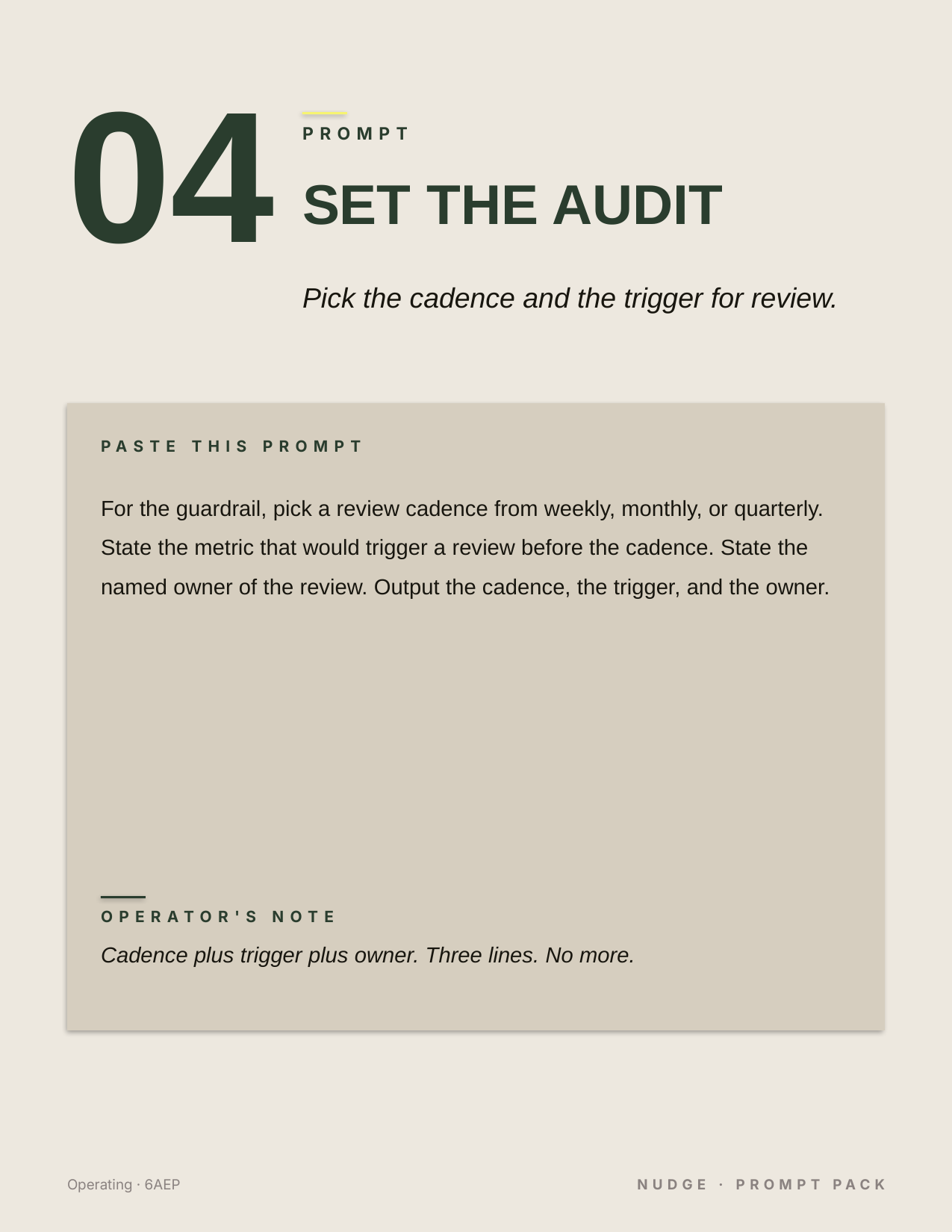

04

PROMPT
SET THE AUDIT
Pick the cadence and the trigger for review.

PASTE THIS PROMPT
For the guardrail, pick a review cadence from weekly, monthly, or quarterly. State the metric that would trigger a review before the cadence. State the named owner of the review. Output the cadence, the trigger, and the owner.

OPERATOR'S NOTE
Cadence plus trigger plus owner. Three lines. No more.
Operating · 6AEP
NUDGE · PROMPT PACK